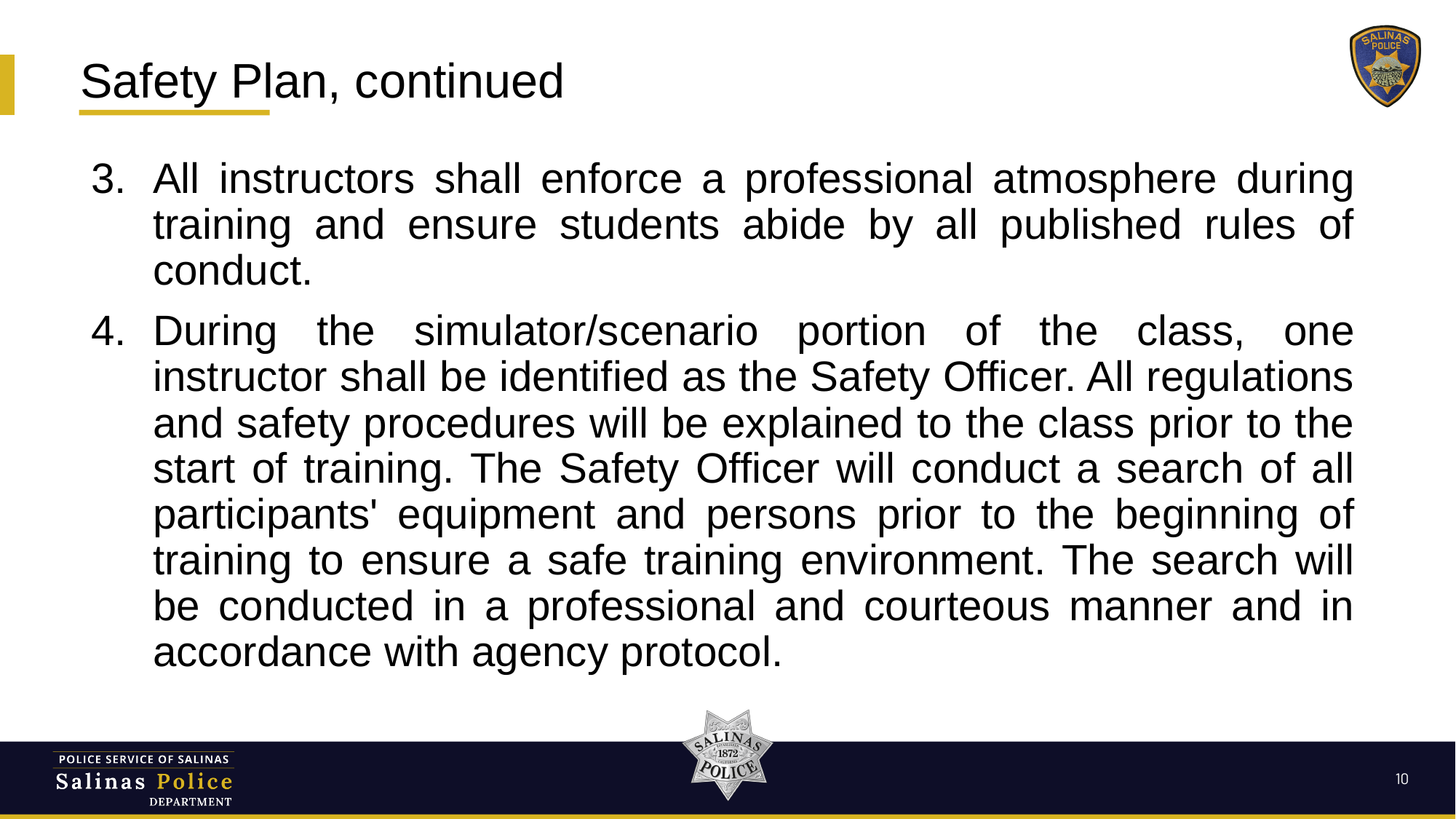

Safety Plan, continued
All instructors shall enforce a professional atmosphere during training and ensure students abide by all published rules of conduct.
During the simulator/scenario portion of the class, one instructor shall be identified as the Safety Officer. All regulations and safety procedures will be explained to the class prior to the start of training. The Safety Officer will conduct a search of all participants' equipment and persons prior to the beginning of training to ensure a safe training environment. The search will be conducted in a professional and courteous manner and in accordance with agency protocol.